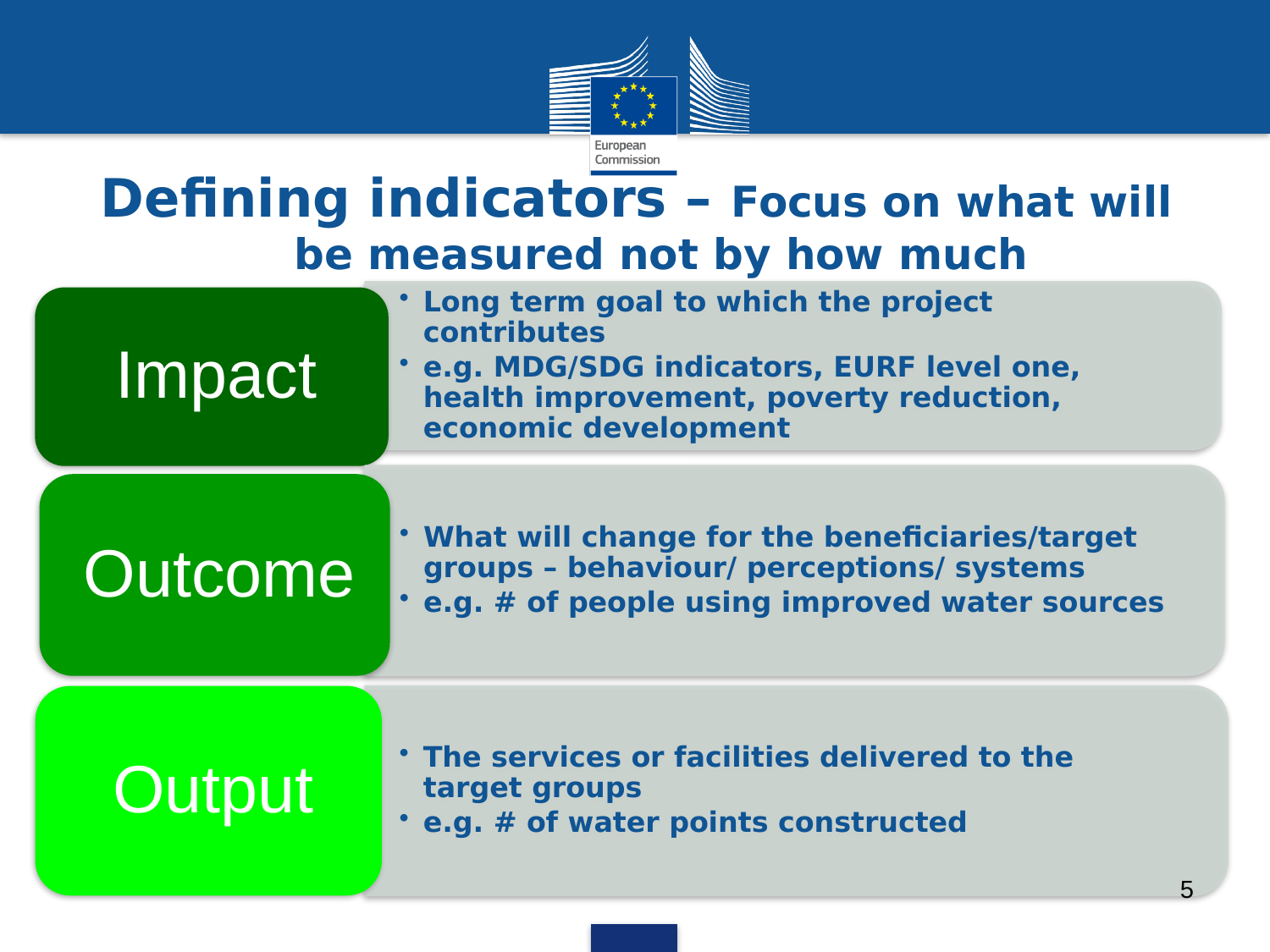

# Defining indicators – Focus on what will be measured not by how much
Long term goal to which the project contributes
e.g. MDG/SDG indicators, EURF level one, health improvement, poverty reduction, economic development
Impact
What will change for the beneficiaries/target groups – behaviour/ perceptions/ systems
e.g. # of people using improved water sources
Outcome
The services or facilities delivered to the target groups
e.g. # of water points constructed
Output

5